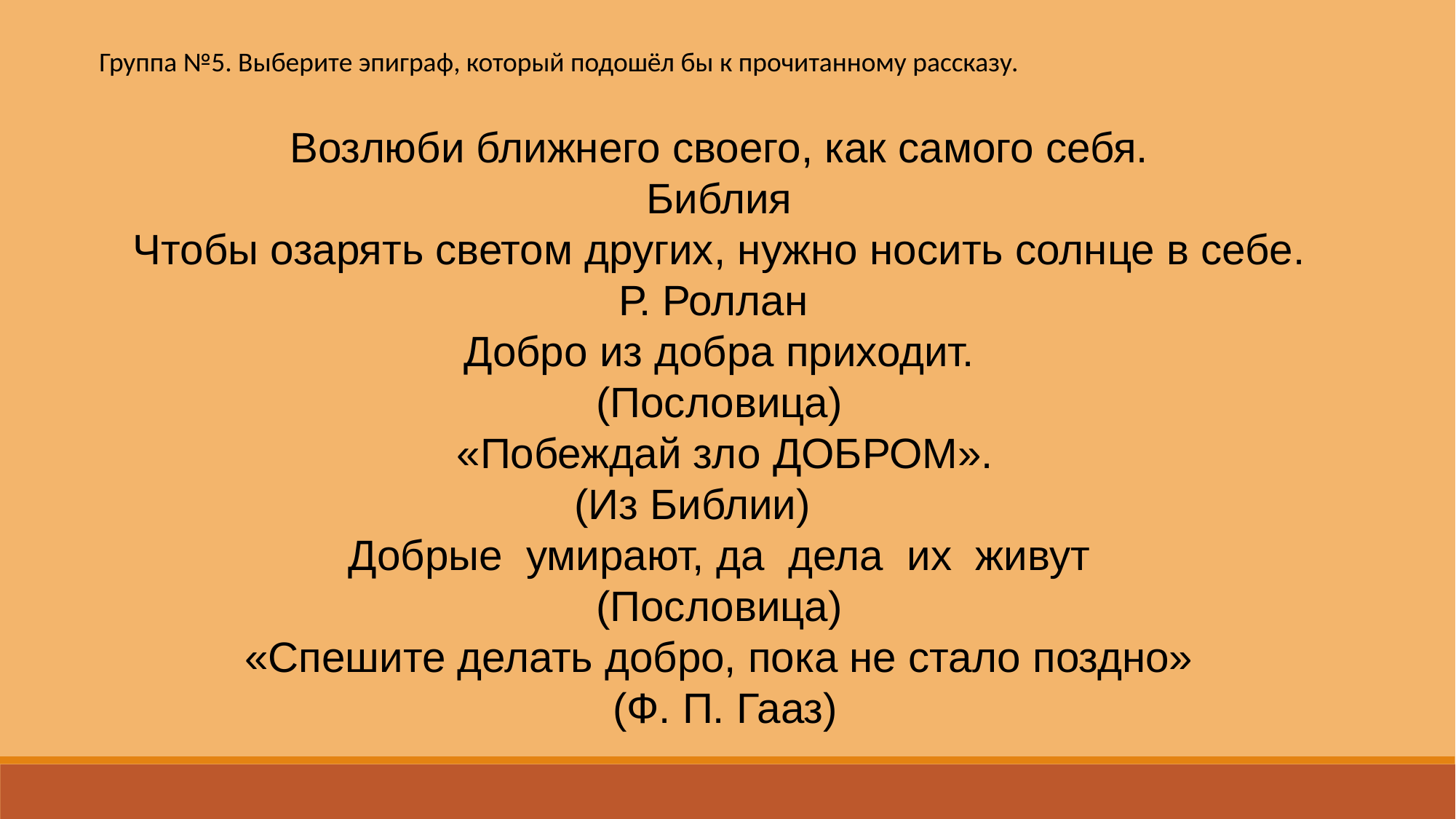

Группа №5. Выберите эпиграф, который подошёл бы к прочитанному рассказу.
Возлюби ближнего своего, как самого себя.
Библия
Чтобы озарять светом других, нужно носить солнце в себе.
Р. Роллан
Добро из добра приходит.
(Пословица)
 «Побеждай зло ДОБРОМ».
(Из Библии)
Добрые  умирают, да  дела  их  живут
(Пословица)
«Спешите делать добро, пока не стало поздно»
 (Ф. П. Гааз)